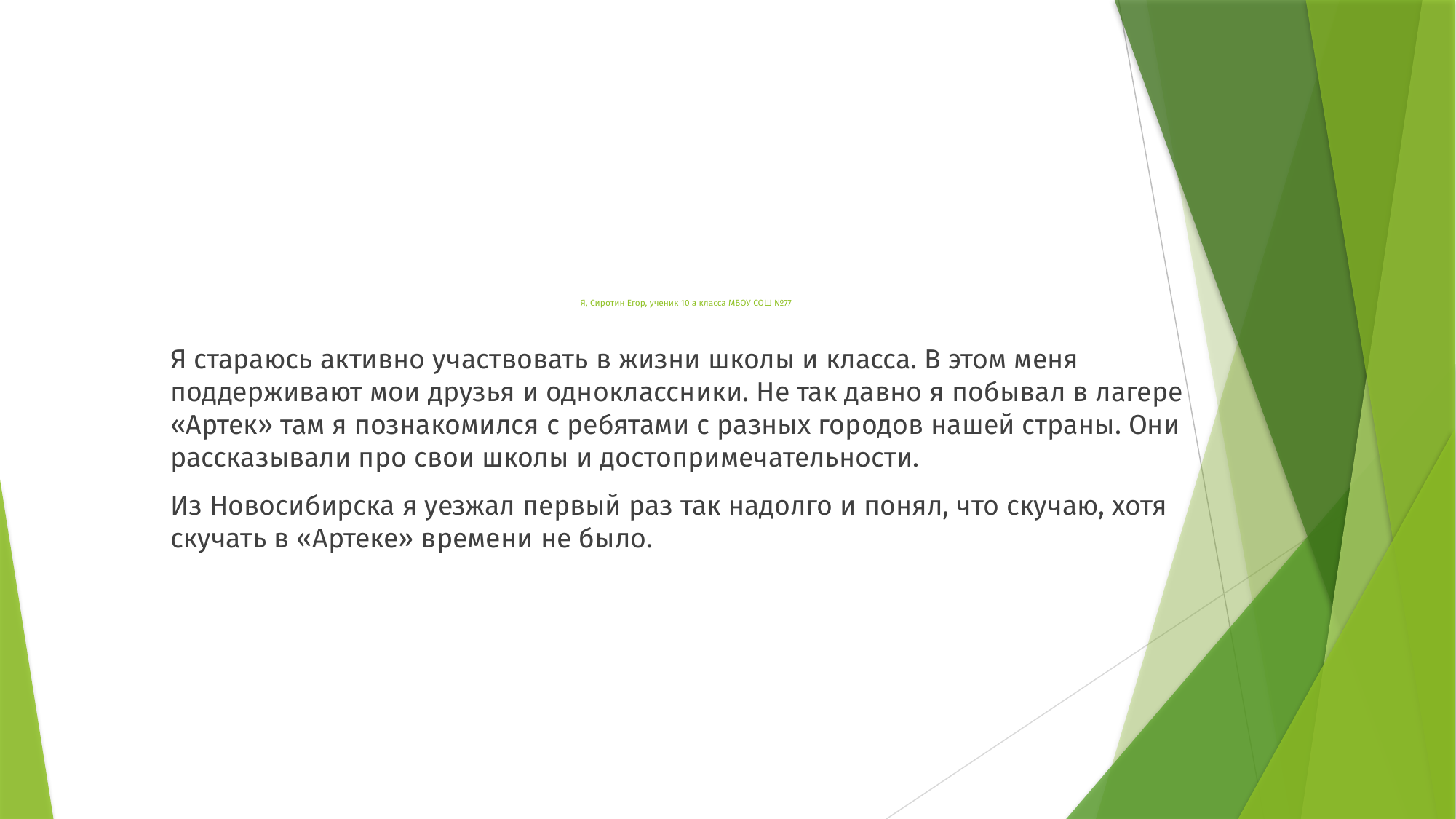

# Я, Сиротин Егор, ученик 10 а класса МБОУ СОШ №77
Я стараюсь активно участвовать в жизни школы и класса. В этом меня поддерживают мои друзья и одноклассники. Не так давно я побывал в лагере «Артек» там я познакомился с ребятами с разных городов нашей страны. Они рассказывали про свои школы и достопримечательности.
Из Новосибирска я уезжал первый раз так надолго и понял, что скучаю, хотя скучать в «Артеке» времени не было.